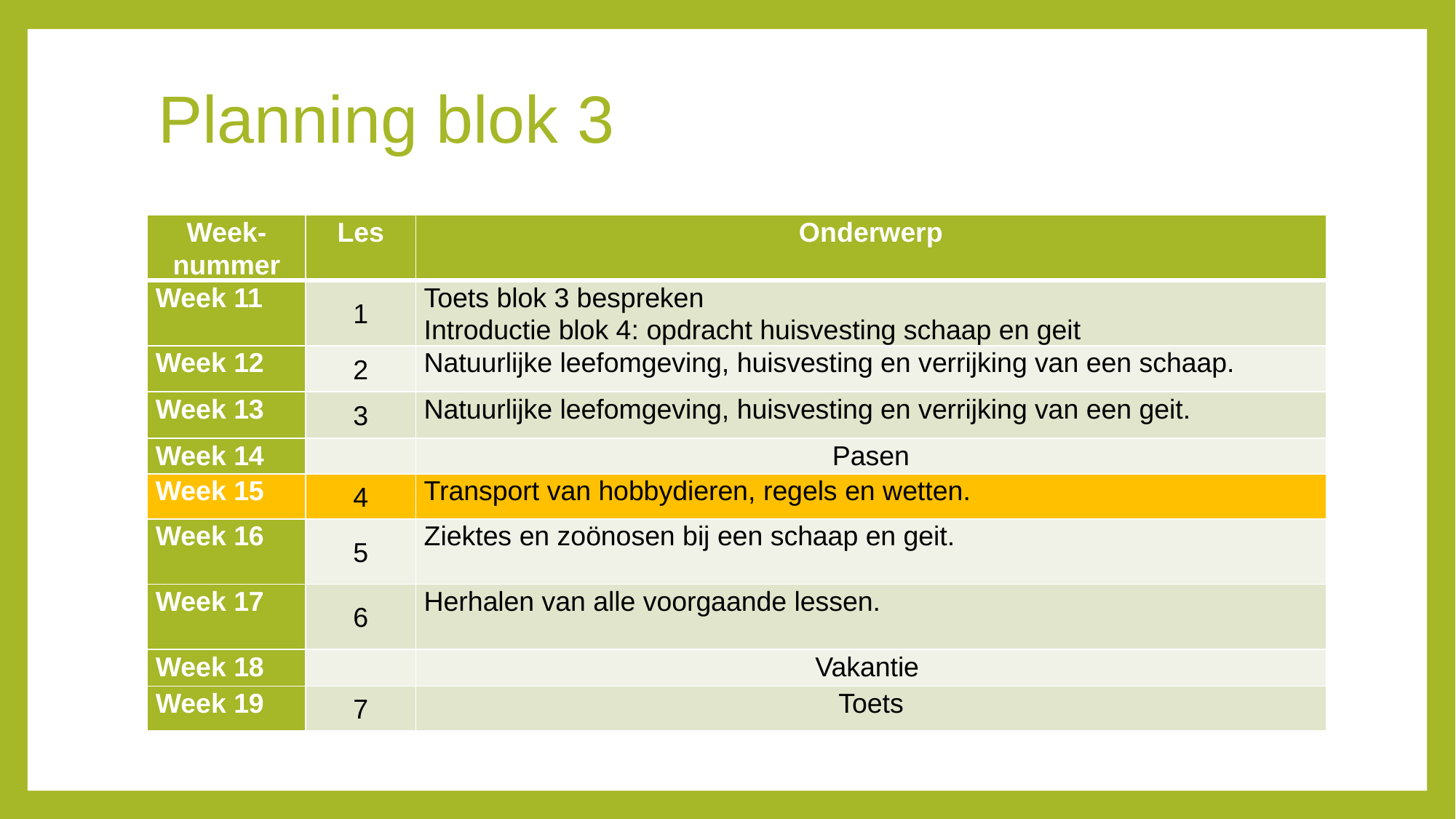

# Planning blok 3
| Week- nummer | Les | Onderwerp |
| --- | --- | --- |
| Week 11 | 1 | Toets blok 3 bespreken Introductie blok 4: opdracht huisvesting schaap en geit |
| Week 12 | 2 | Natuurlijke leefomgeving, huisvesting en verrijking van een schaap. |
| Week 13 | 3 | Natuurlijke leefomgeving, huisvesting en verrijking van een geit. |
| Week 14 |  | Pasen |
| Week 15 | 4 | Transport van hobbydieren, regels en wetten. |
| Week 16 | 5 | Ziektes en zoönosen bij een schaap en geit. |
| Week 17 | 6 | Herhalen van alle voorgaande lessen. |
| Week 18 |  | Vakantie |
| Week 19 | 7 | Toets |